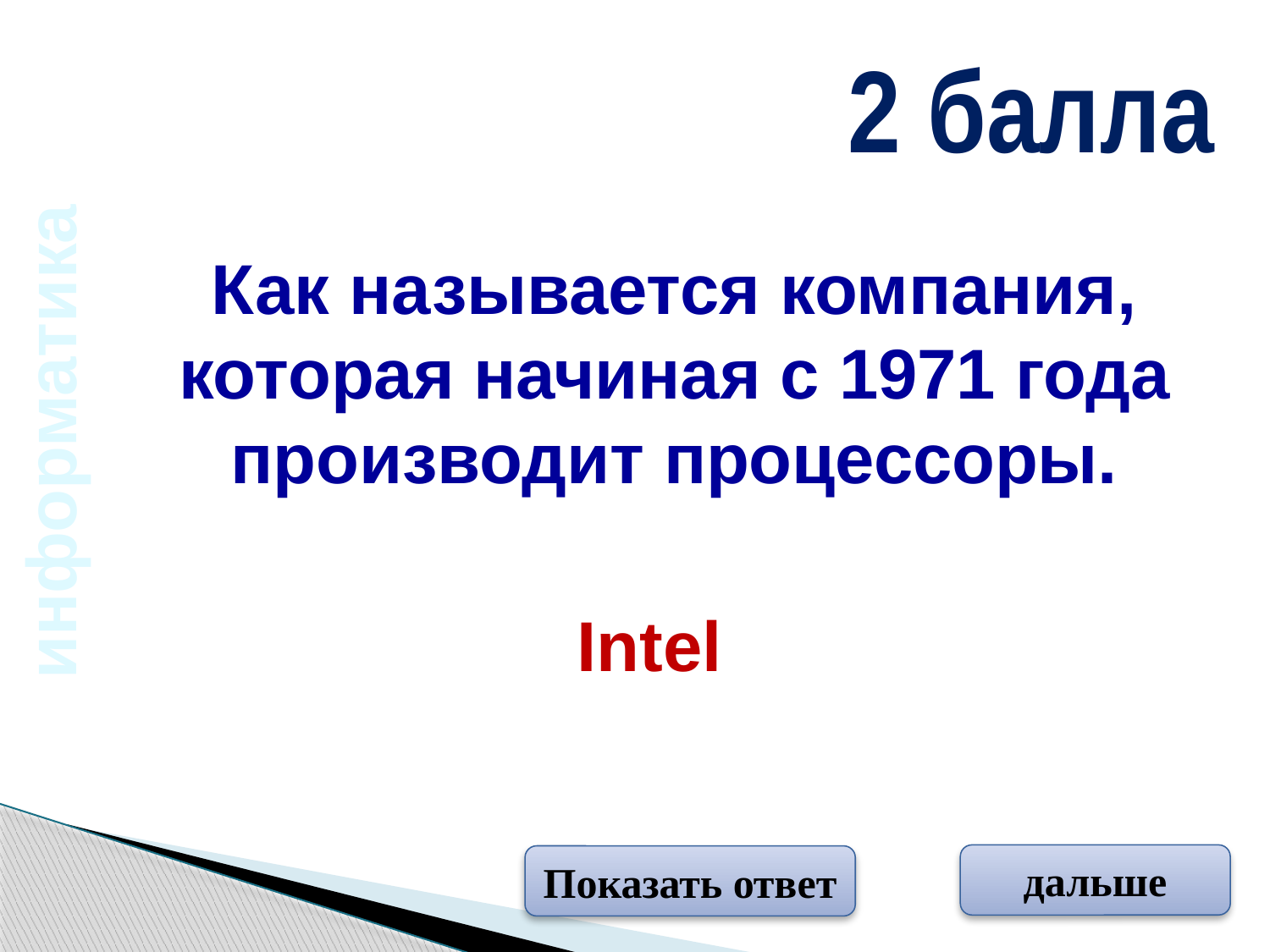

2 балла
Как называется компания, которая начиная с 1971 года производит процессоры.
информатика
Intel
дальше
Показать ответ